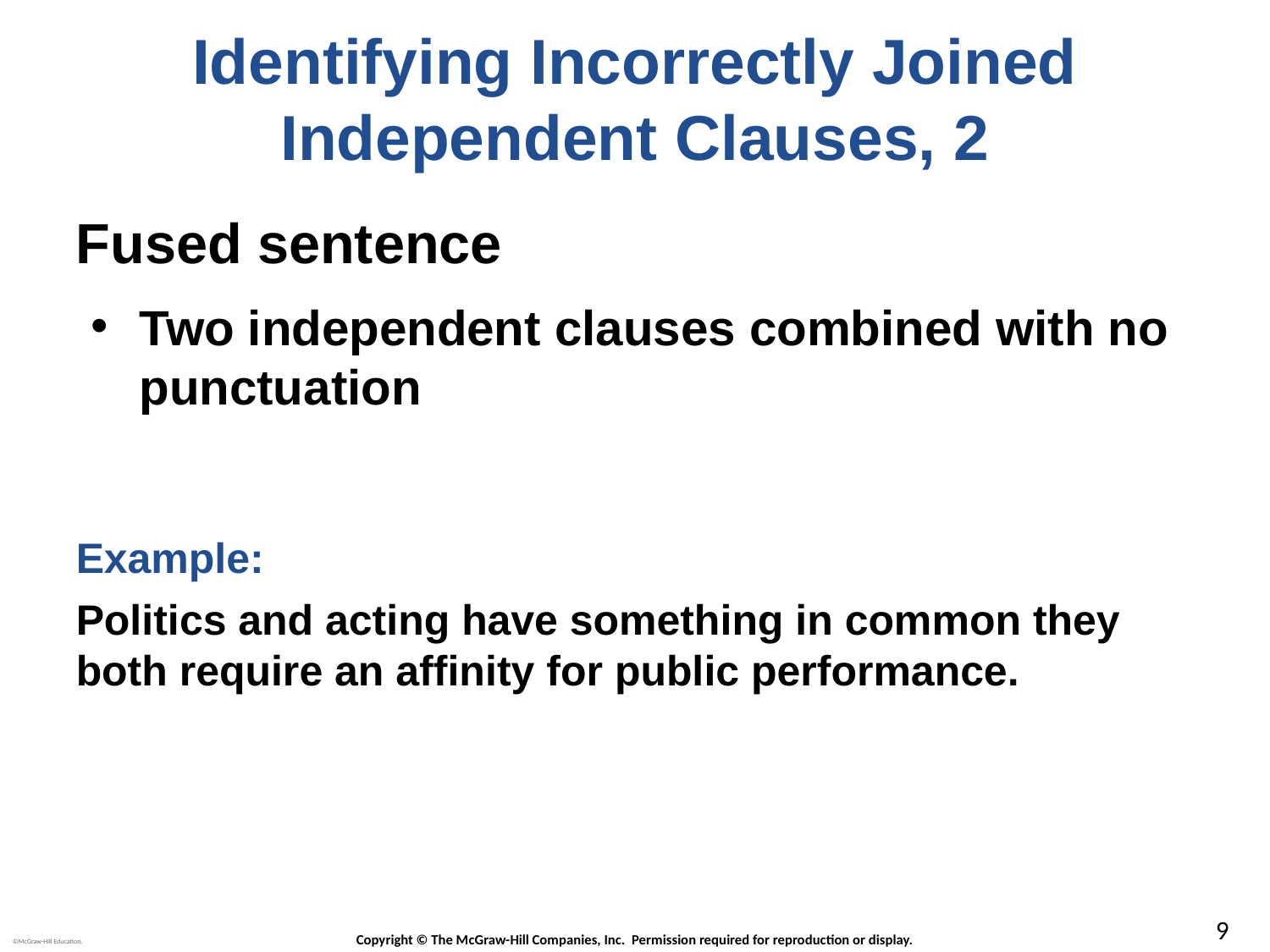

# Identifying Incorrectly Joined Independent Clauses, 2
Fused sentence
Two independent clauses combined with no punctuation
Example:
Politics and acting have something in common they both require an affinity for public performance.